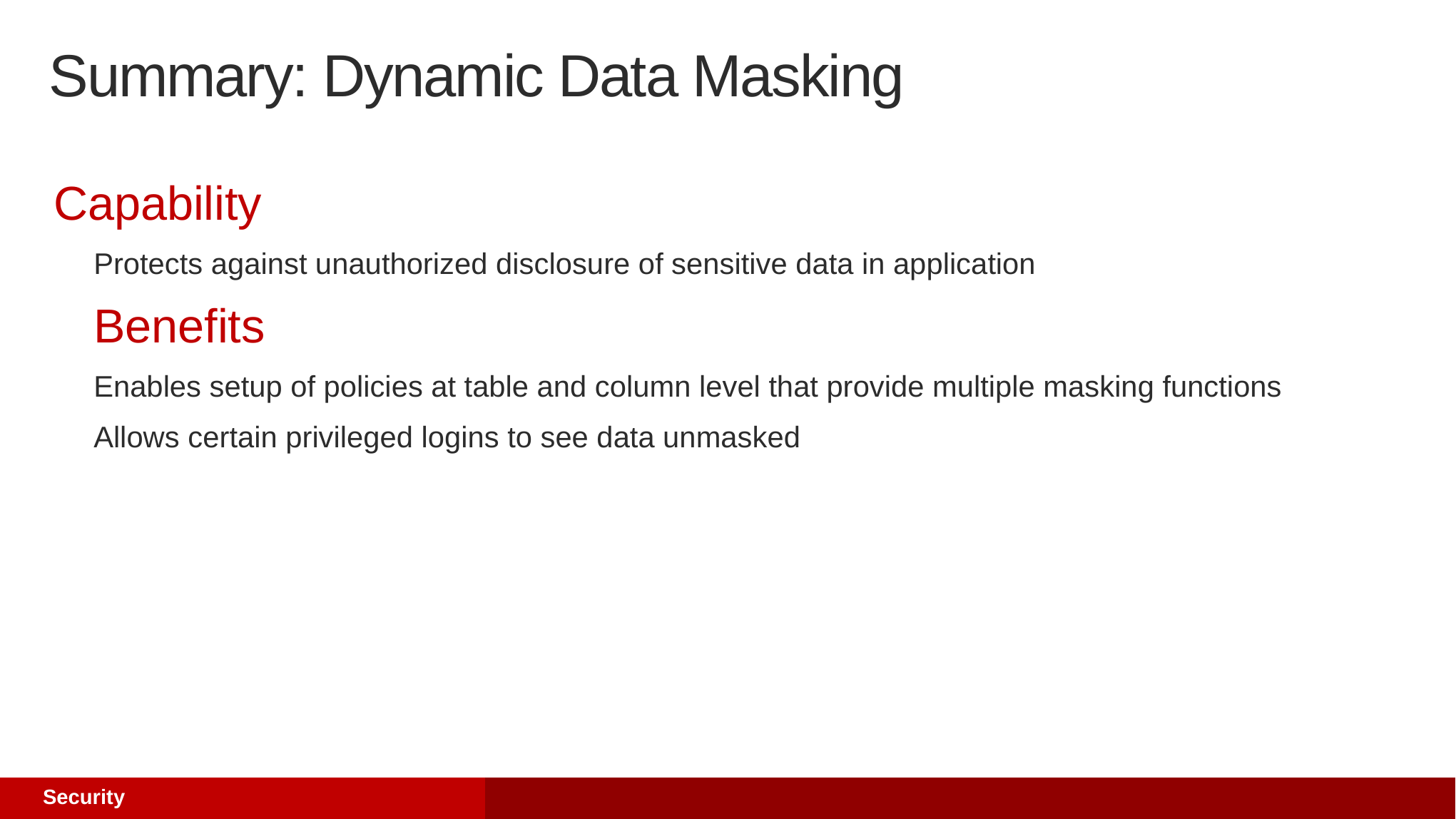

# Summary: Dynamic Data Masking
Capability
Protects against unauthorized disclosure of sensitive data in application
Benefits
Enables setup of policies at table and column level that provide multiple masking functions
Allows certain privileged logins to see data unmasked

Security